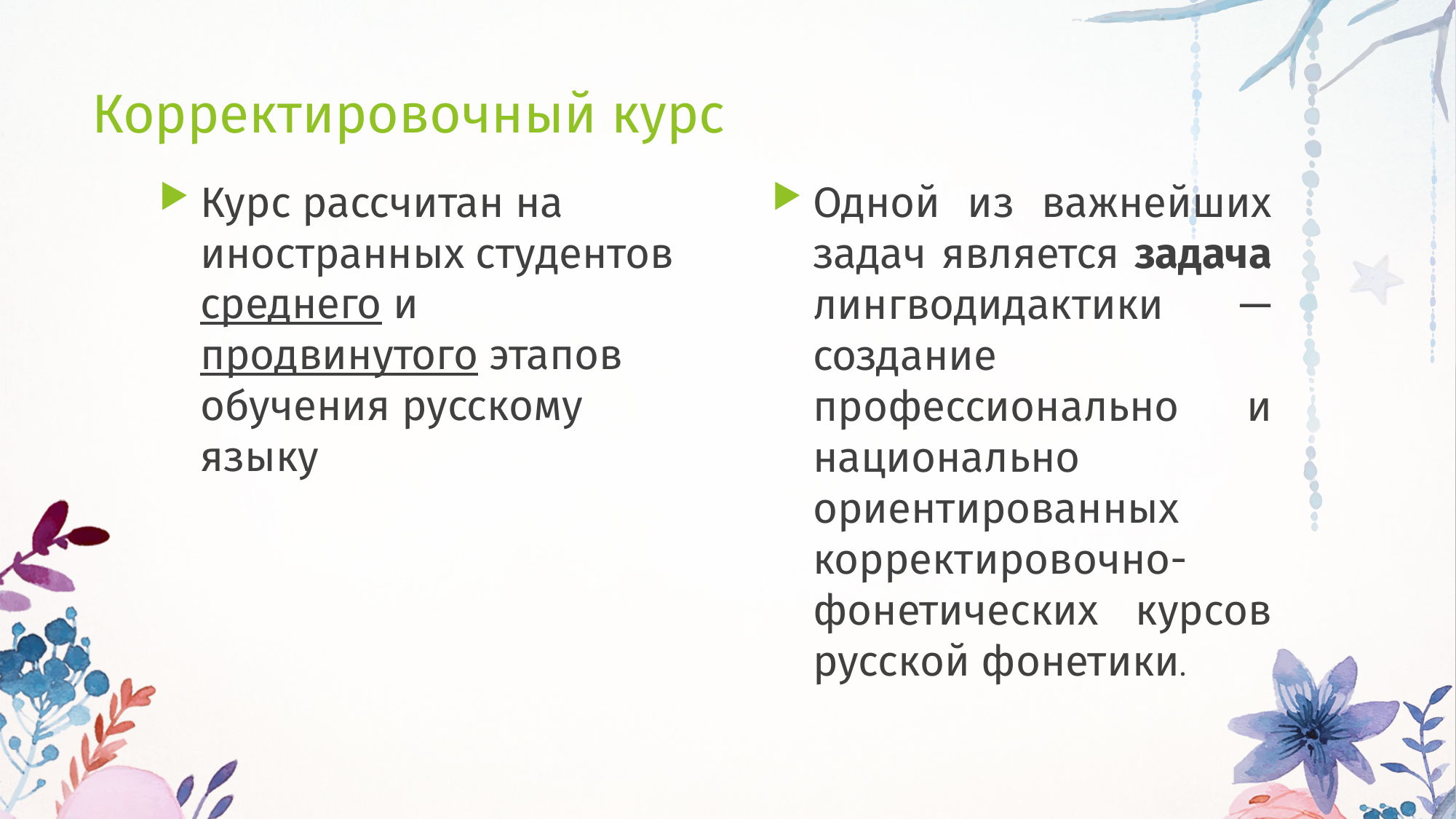

# Корректировочный курс
Курс рассчитан на иностранных студентов среднего и продвинутого этапов обучения русскому языку
Одной из важнейших задач является задача лингводидактики — создание профессионально и национально ориентированных корректировочно-фонетических курсов русской фонетики.